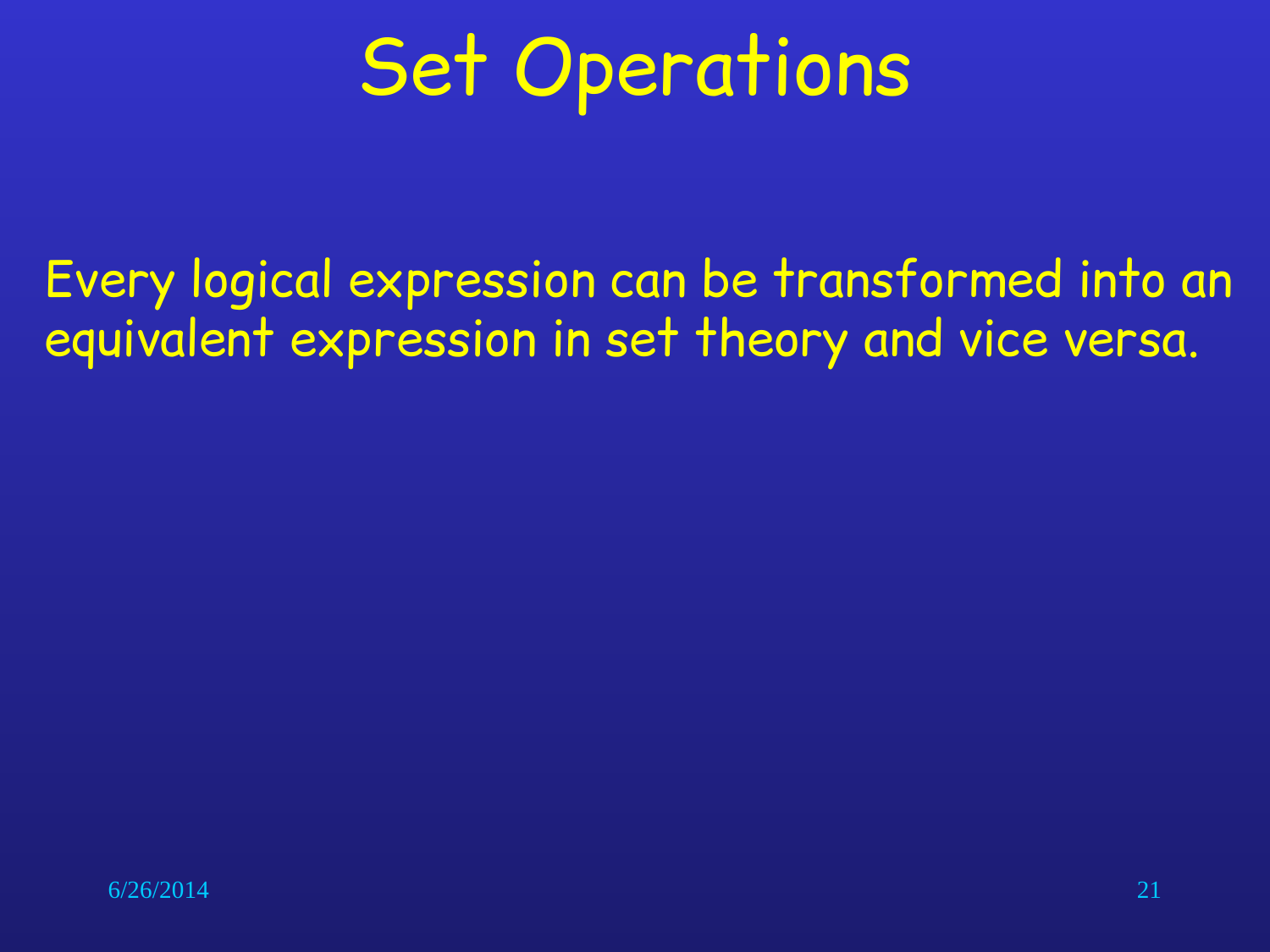

# Set Operations

Every logical expression can be transformed into an equivalent expression in set theory and vice versa.

6/26/2014
21